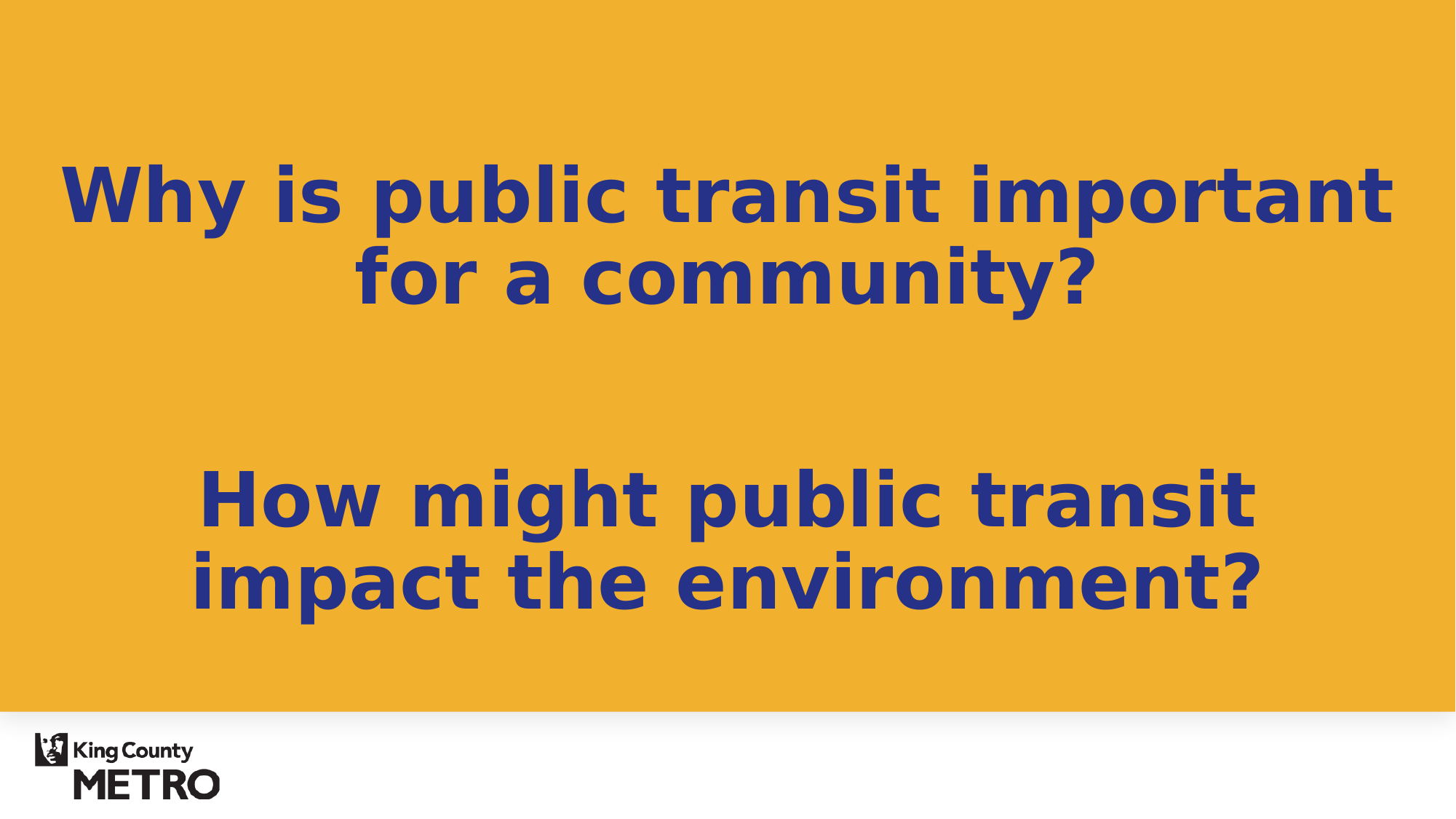

Why is public transit important for a community?
How might public transit impact the environment?